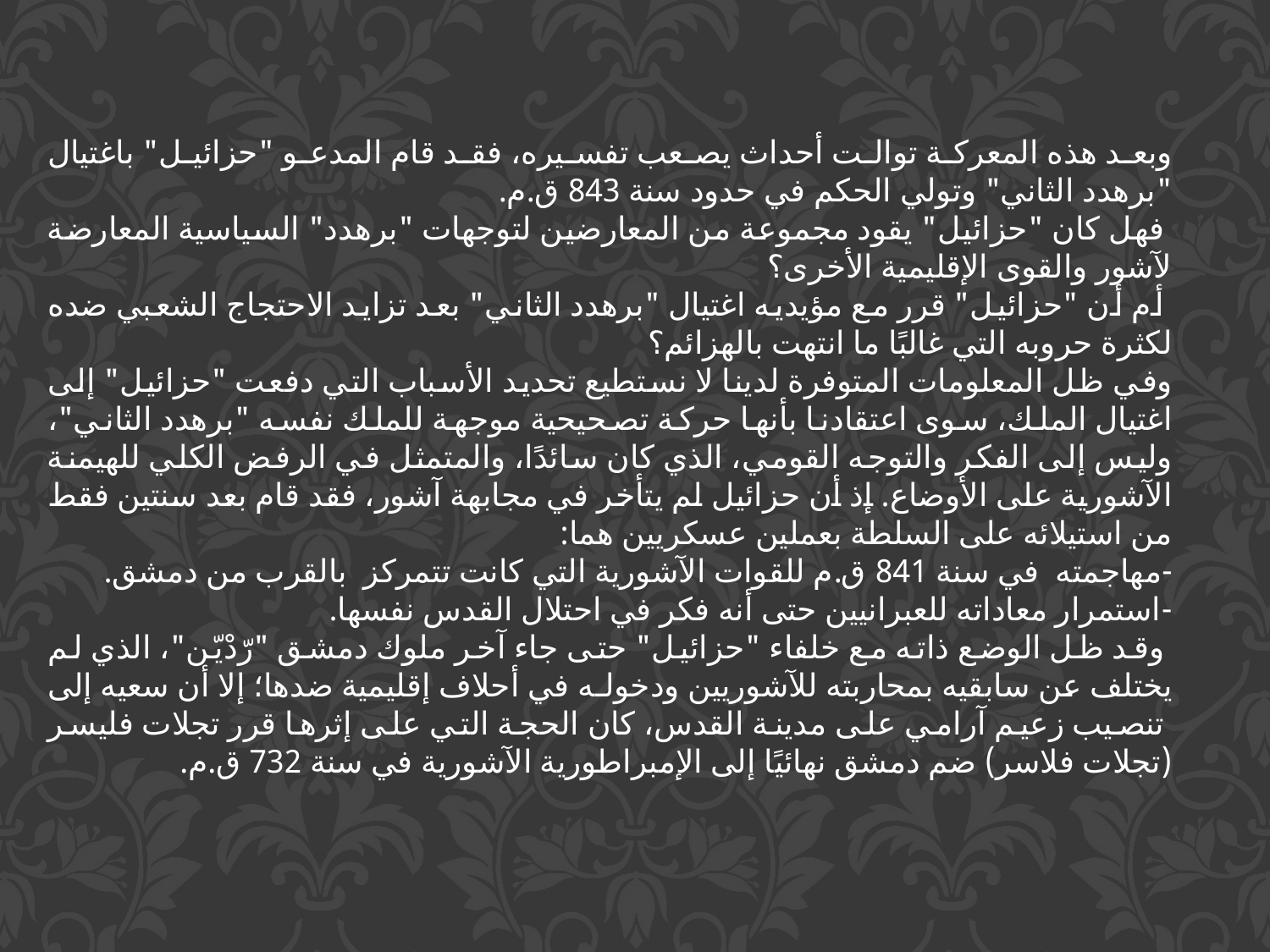

وبعد هذه المعركة توالت أحداث يصعب تفسيره، فقد قام المدعو "حزائيل" باغتيال "برهدد الثاني" وتولي الحكم في حدود سنة 843 ق.م.
 فهل كان "حزائيل" يقود مجموعة من المعارضين لتوجهات "برهدد" السياسية المعارضة لآشور والقوى الإقليمية الأخرى؟
 أم أن "حزائيل" قرر مع مؤيديه اغتيال "برهدد الثاني" بعد تزايد الاحتجاج الشعبي ضده لكثرة حروبه التي غالبًا ما انتهت بالهزائم؟
وفي ظل المعلومات المتوفرة لدينا لا نستطيع تحديد الأسباب التي دفعت "حزائيل" إلى اغتيال الملك، سوى اعتقادنا بأنها حركة تصحيحية موجهة للملك نفسه "برهدد الثاني"، وليس إلى الفكر والتوجه القومي، الذي كان سائدًا، والمتمثل في الرفض الكلي للهيمنة الآشورية على الأوضاع. إذ أن حزائيل لم يتأخر في مجابهة آشور، فقد قام بعد سنتين فقط من استيلائه على السلطة بعملين عسكريين هما:
-مهاجمته  في سنة 841 ق.م للقوات الآشورية التي كانت تتمركز  بالقرب من دمشق.
-استمرار معاداته للعبرانيين حتى أنه فكر في احتلال القدس نفسها.
 وقد ظل الوضع ذاته مع خلفاء "حزائيل" حتى جاء آخر ملوك دمشق "رّدْيّن"، الذي لم يختلف عن سابقيه بمحاربته للآشوريين ودخولـه في أحلاف إقليمية ضدها؛ إلا أن سعيه إلى  تنصيب زعيم آرامي على مدينة القدس، كان الحجة التي على إثرها قرر تجلات فليسر (تجلات فلاسر) ضم دمشق نهائيًا إلى الإمبراطورية الآشورية في سنة 732 ق.م.